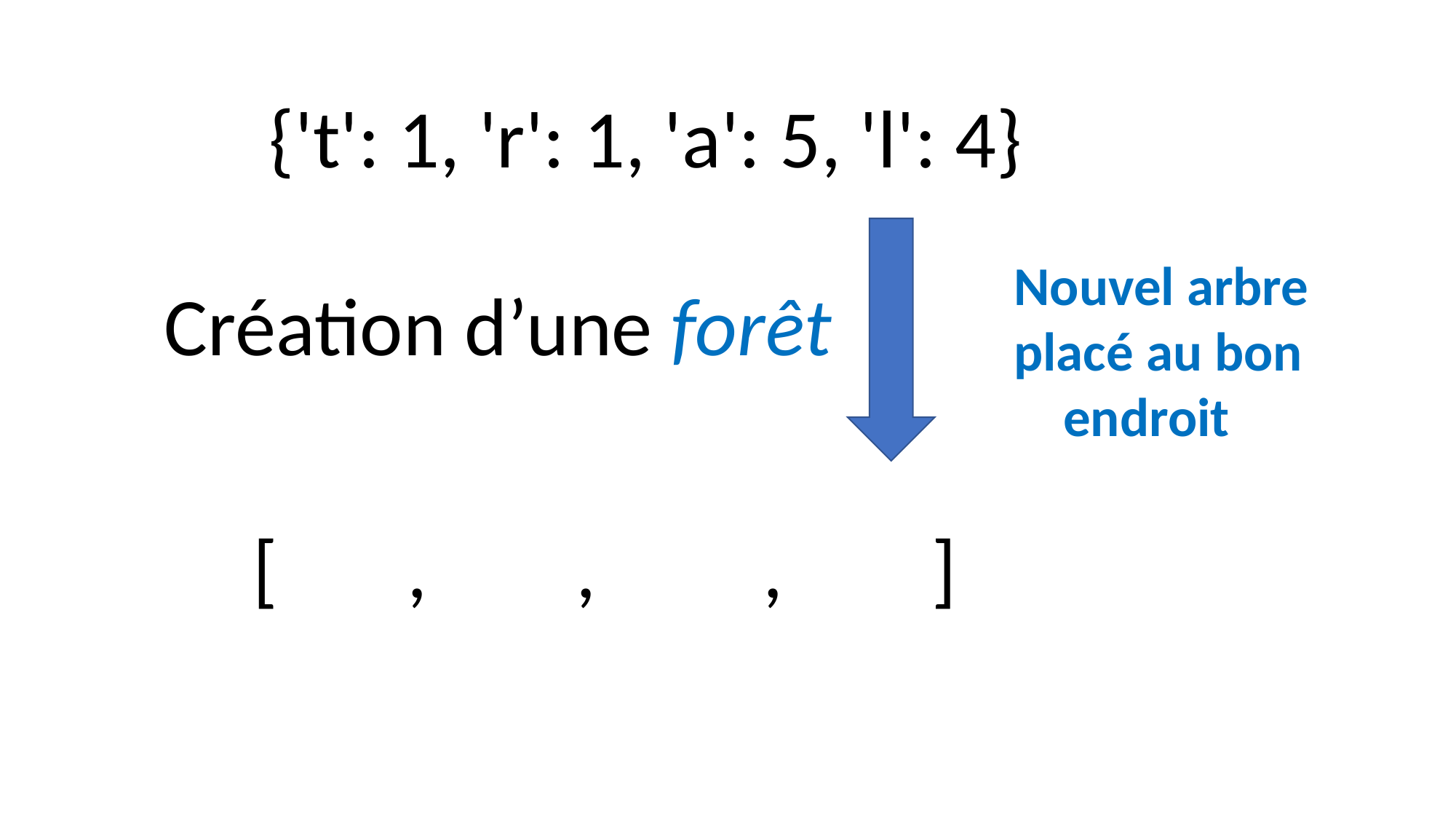

{'t': 1, 'r': 1, 'a': 5, 'l': 4}

Nouvel arbre
placé au bon
    endroit
Création d’une forêt
[       ,        ,         ,        ]